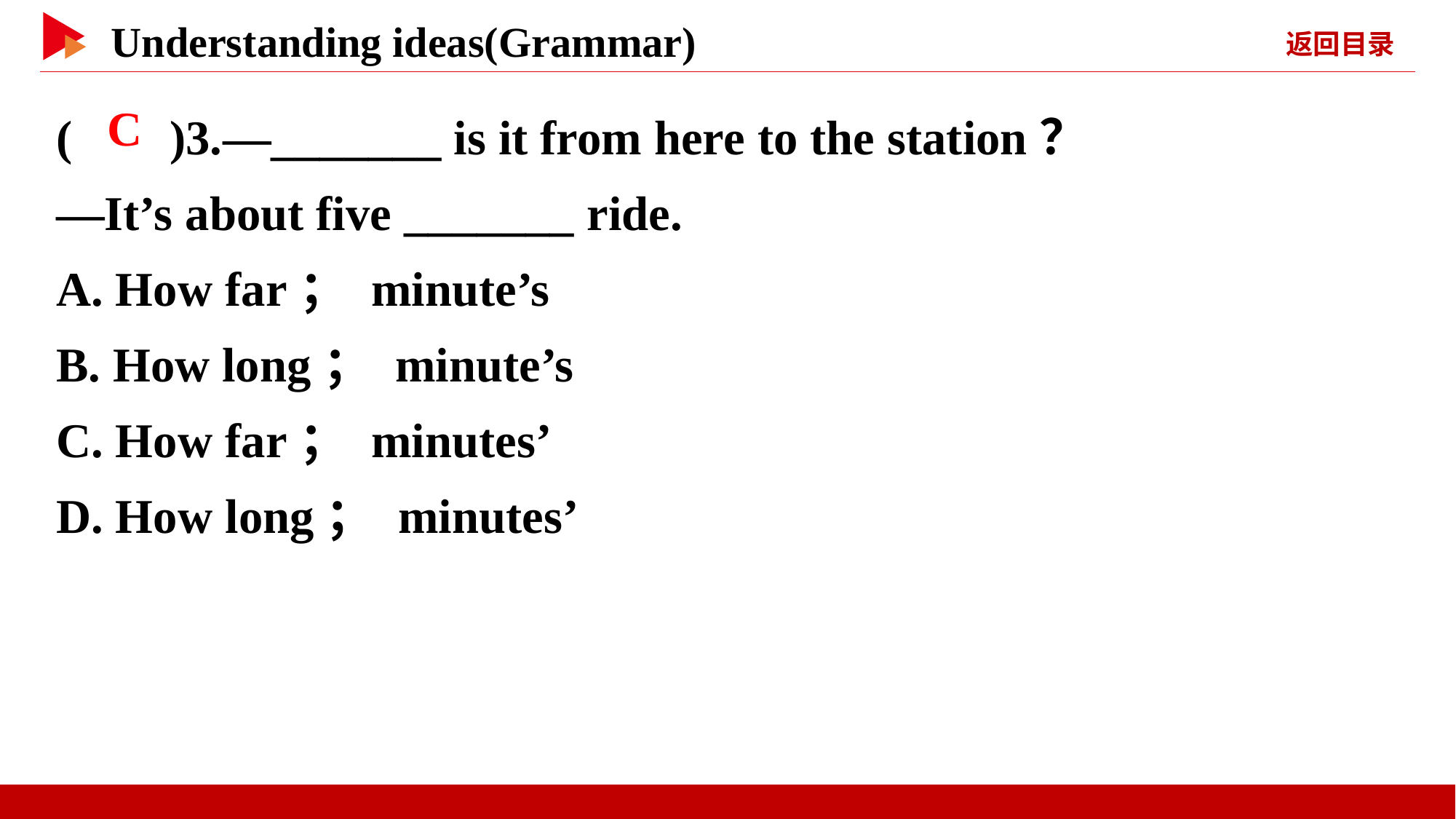

(        )3.—_______ is it from here to the station？
—It’s about five _______ ride.
A. How far； minute’s
B. How long； minute’s
C. How far； minutes’
D. How long； minutes’

   C